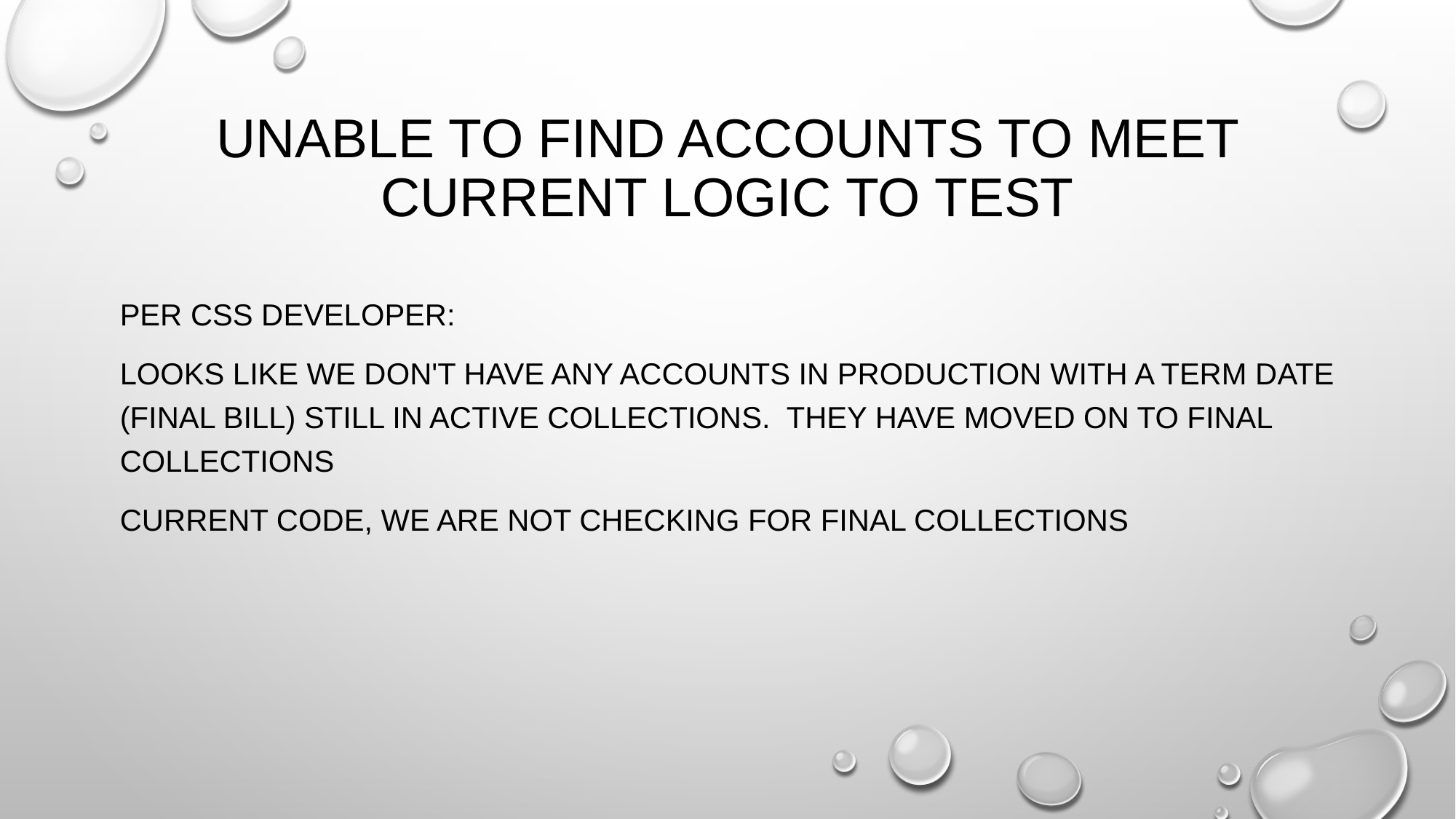

# Unable to find accounts to meet current logic to test
Per Css developer:
Looks like we don't have any accounts in Production with a term date (Final Bill) still in Active Collections.  They have moved on to Final Collections
Current code, we are not checking for Final Collections